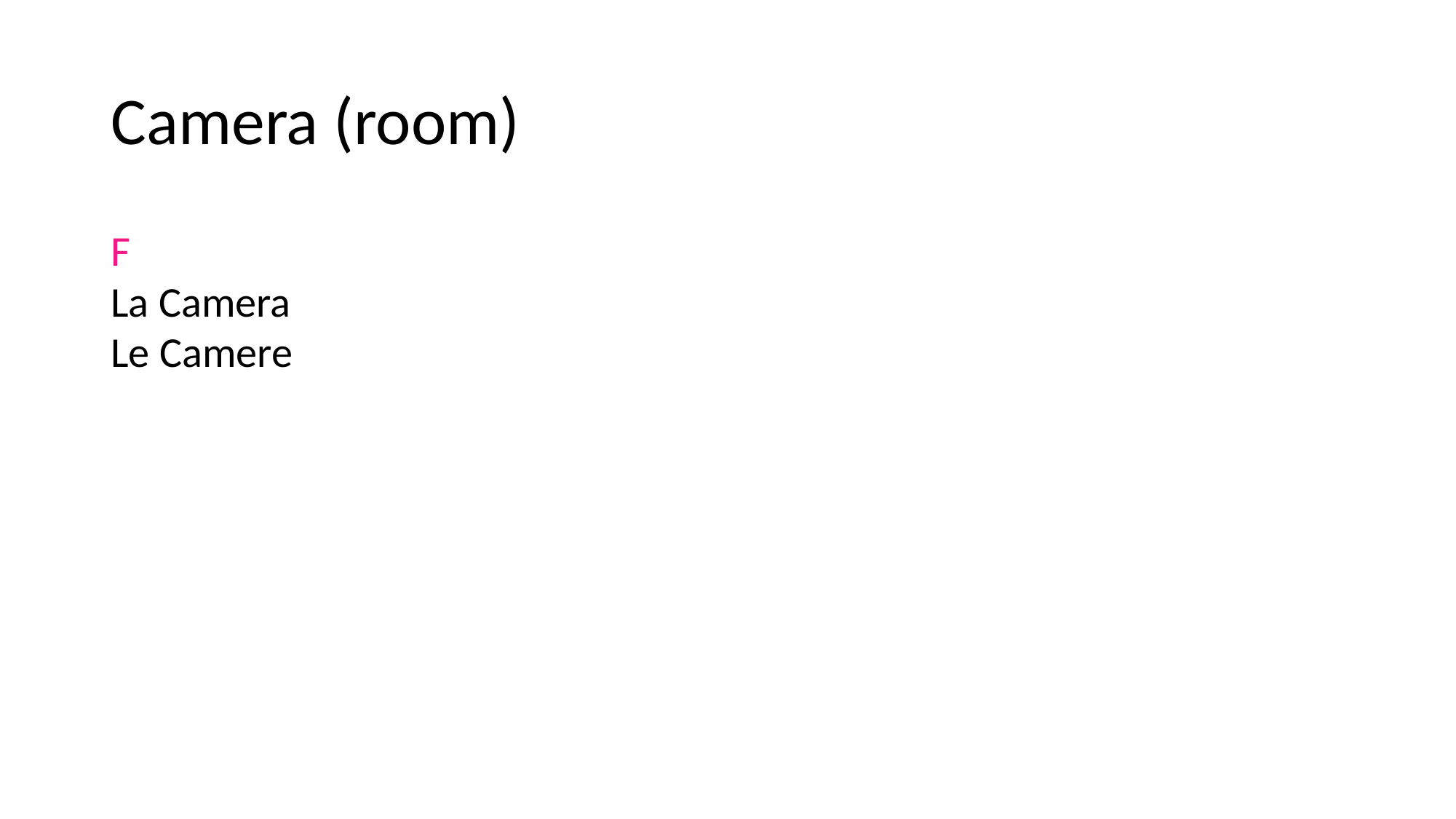

# Camera (room)
F
La Camera
Le Camere